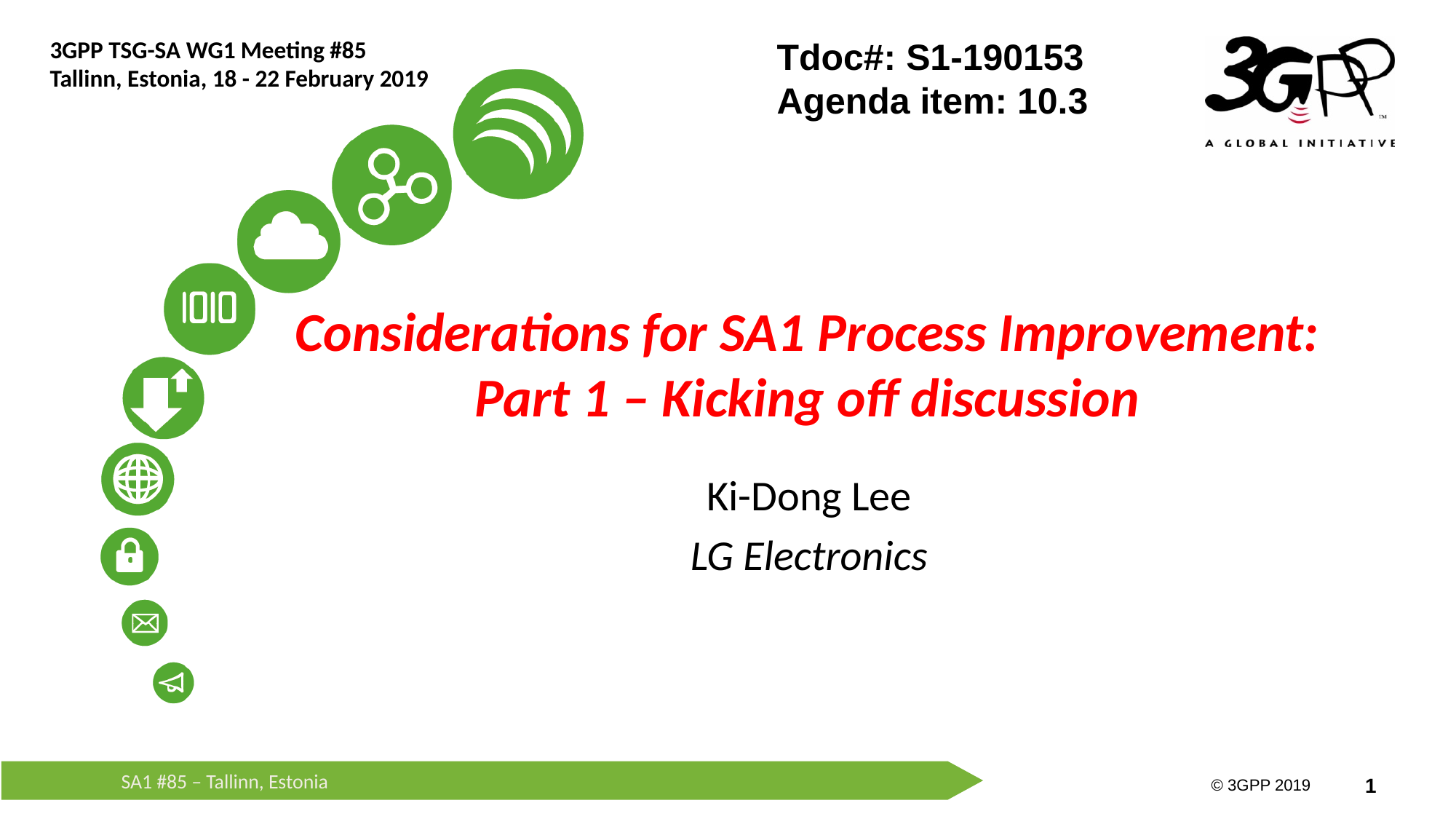

Tdoc#: S1-190153
Agenda item: 10.3
3GPP TSG-SA WG1 Meeting #85
Tallinn, Estonia, 18 - 22 February 2019
# Considerations for SA1 Process Improvement: Part 1 – Kicking off discussion
Ki-Dong Lee
LG Electronics